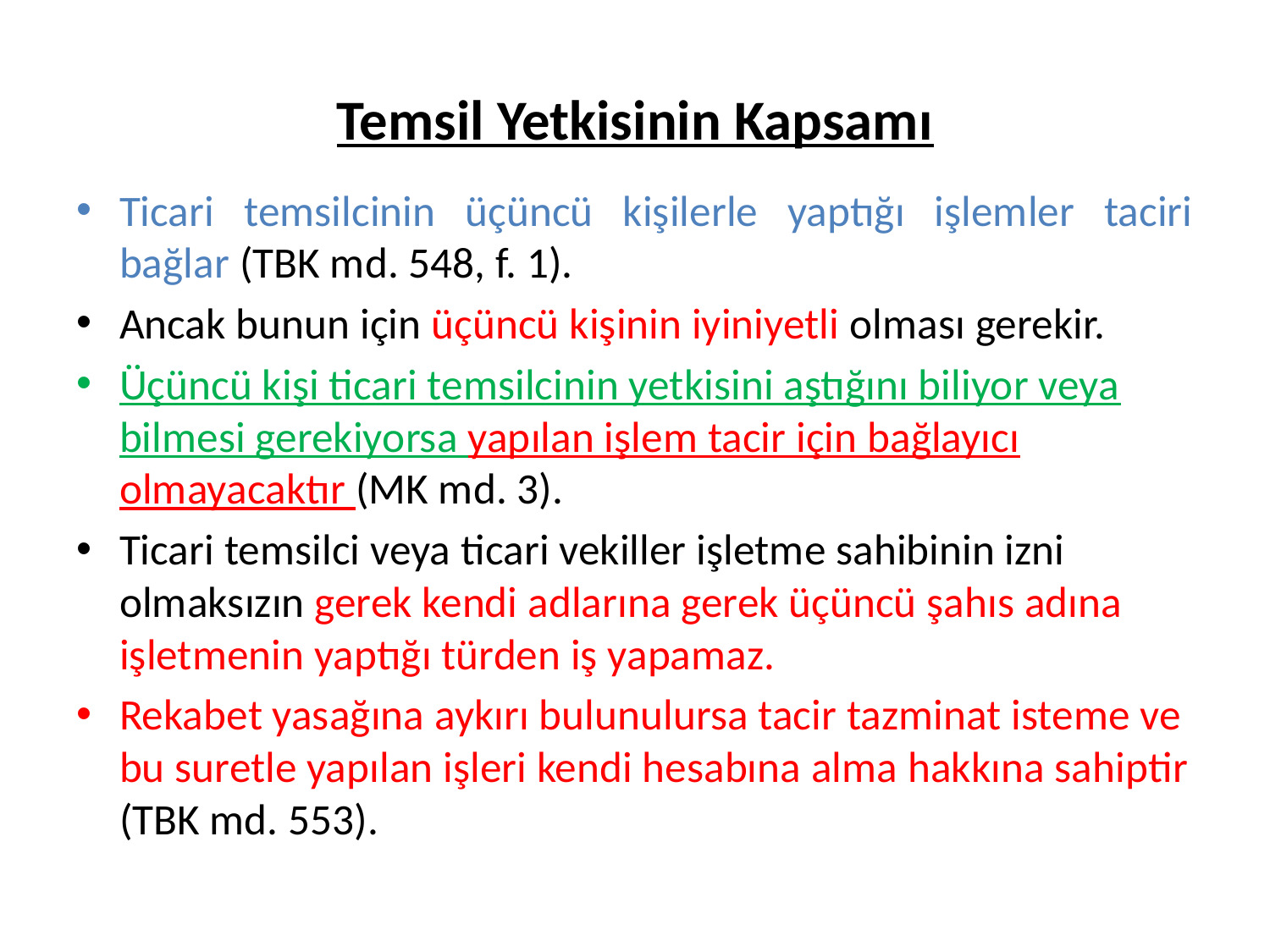

# Temsil Yetkisinin Kapsamı
Ticari temsilcinin üçüncü kişilerle yaptığı işlemler taciri bağlar (TBK md. 548, f. 1).
Ancak bunun için üçüncü kişinin iyiniyetli olması gerekir.
Üçüncü kişi ticari temsilcinin yetkisini aştığını biliyor veya bilmesi gerekiyorsa yapılan işlem tacir için bağlayıcı olmayacaktır (MK md. 3).
Ticari temsilci veya ticari vekiller işletme sahibinin izni olmaksızın gerek kendi adlarına gerek üçüncü şahıs adına işletmenin yaptığı türden iş yapamaz.
Rekabet yasağına aykırı bulunulursa tacir tazminat isteme ve bu suretle yapılan işleri kendi hesabına alma hakkına sahiptir (TBK md. 553).